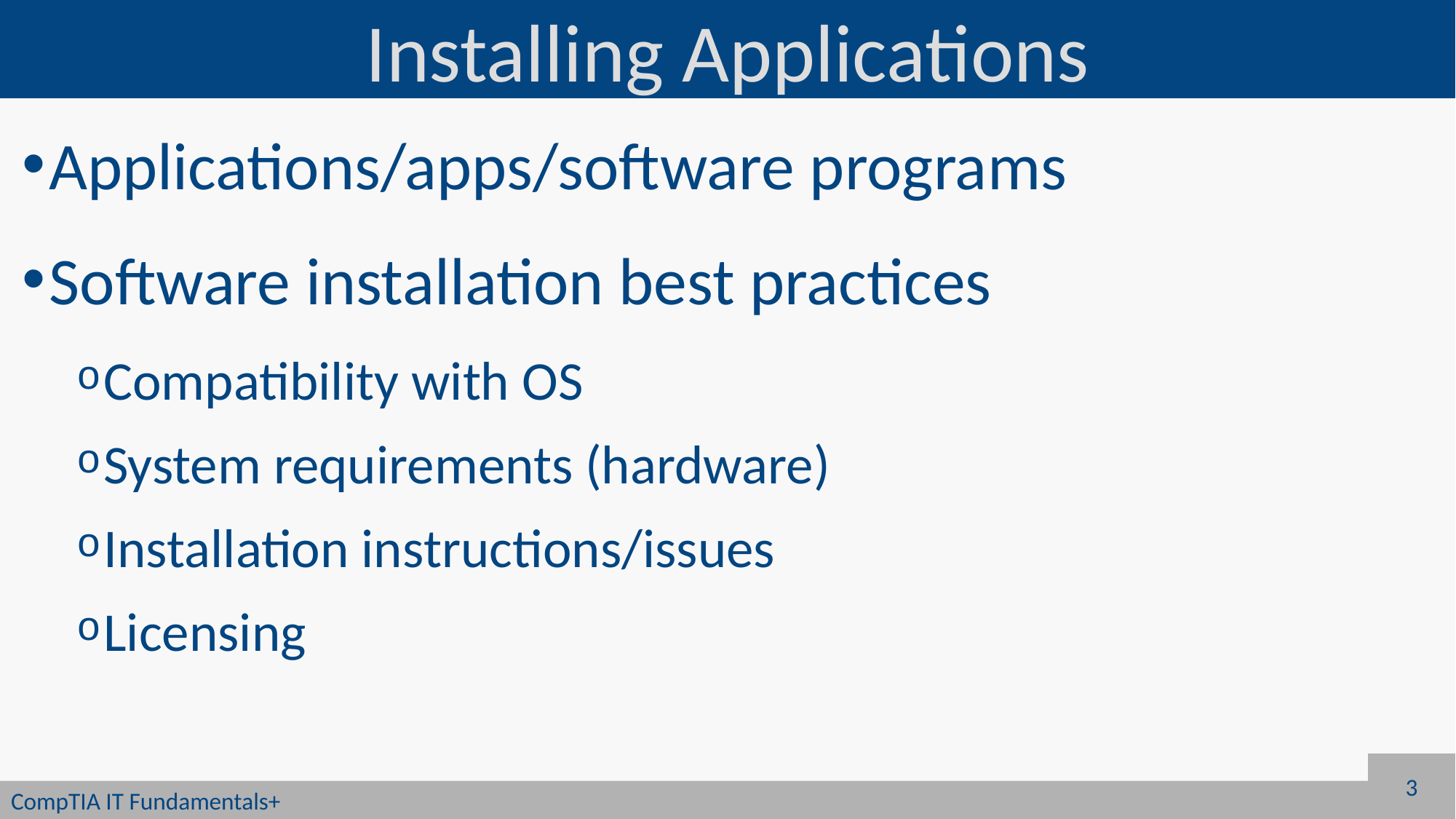

# Installing Applications
Applications/apps/software programs
Software installation best practices
Compatibility with OS
System requirements (hardware)
Installation instructions/issues
Licensing

3
CompTIA IT Fundamentals+